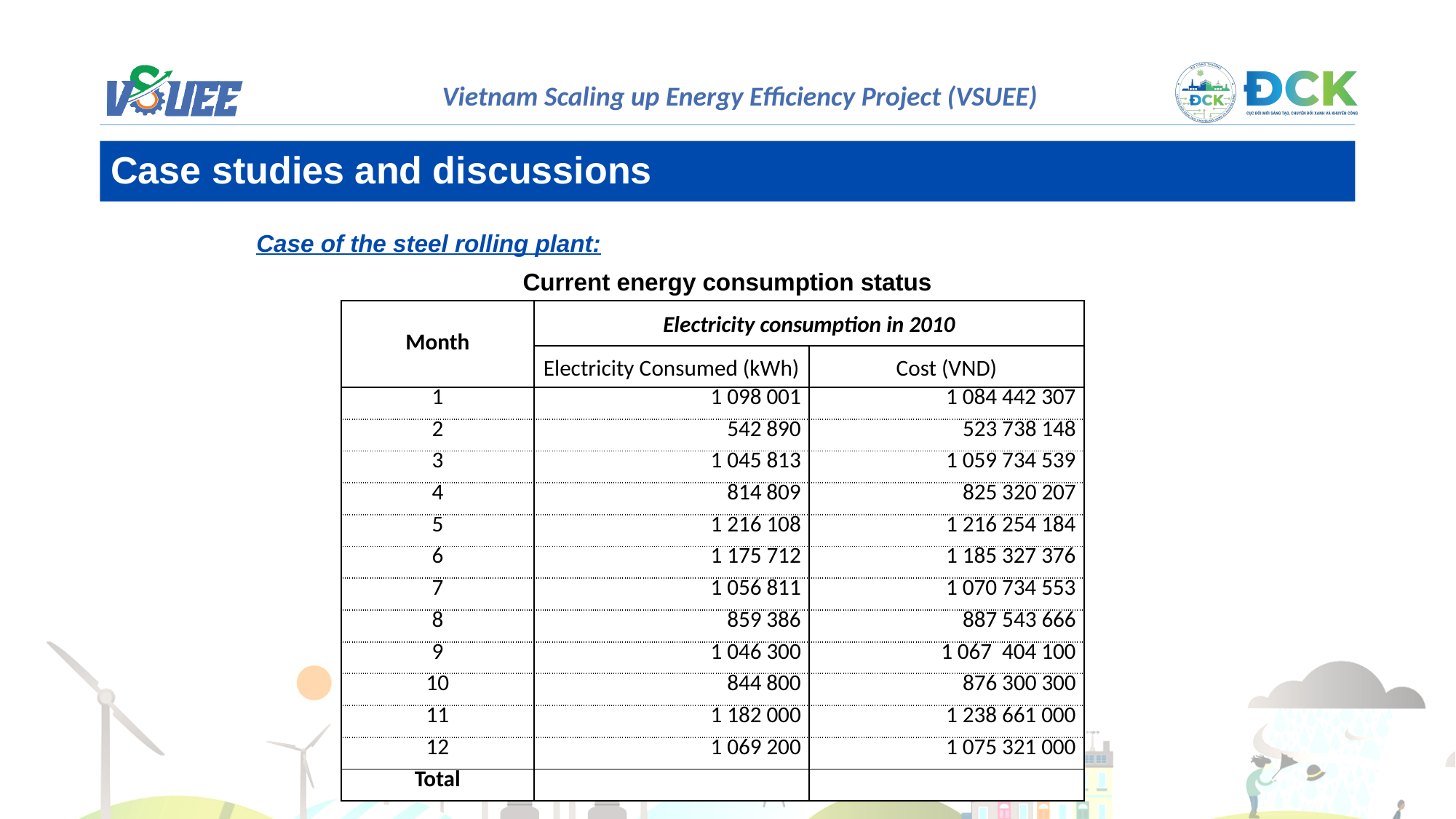

Case studies and discussions
Case of the steel rolling plant:
Current energy consumption status
| Month | Electricity consumption in 2010 |  |
| --- | --- | --- |
|  | Electricity Consumed (kWh) | Cost (VND) |
| 1 | 1 098 001 | 1 084 442 307 |
| 2 | 542 890 | 523 738 148 |
| 3 | 1 045 813 | 1 059 734 539 |
| 4 | 814 809 | 825 320 207 |
| 5 | 1 216 108 | 1 216 254 184 |
| 6 | 1 175 712 | 1 185 327 376 |
| 7 | 1 056 811 | 1 070 734 553 |
| 8 | 859 386 | 887 543 666 |
| 9 | 1 046 300 | 1 067 404 100 |
| 10 | 844 800 | 876 300 300 |
| 11 | 1 182 000 | 1 238 661 000 |
| 12 | 1 069 200 | 1 075 321 000 |
| Total |  |  |